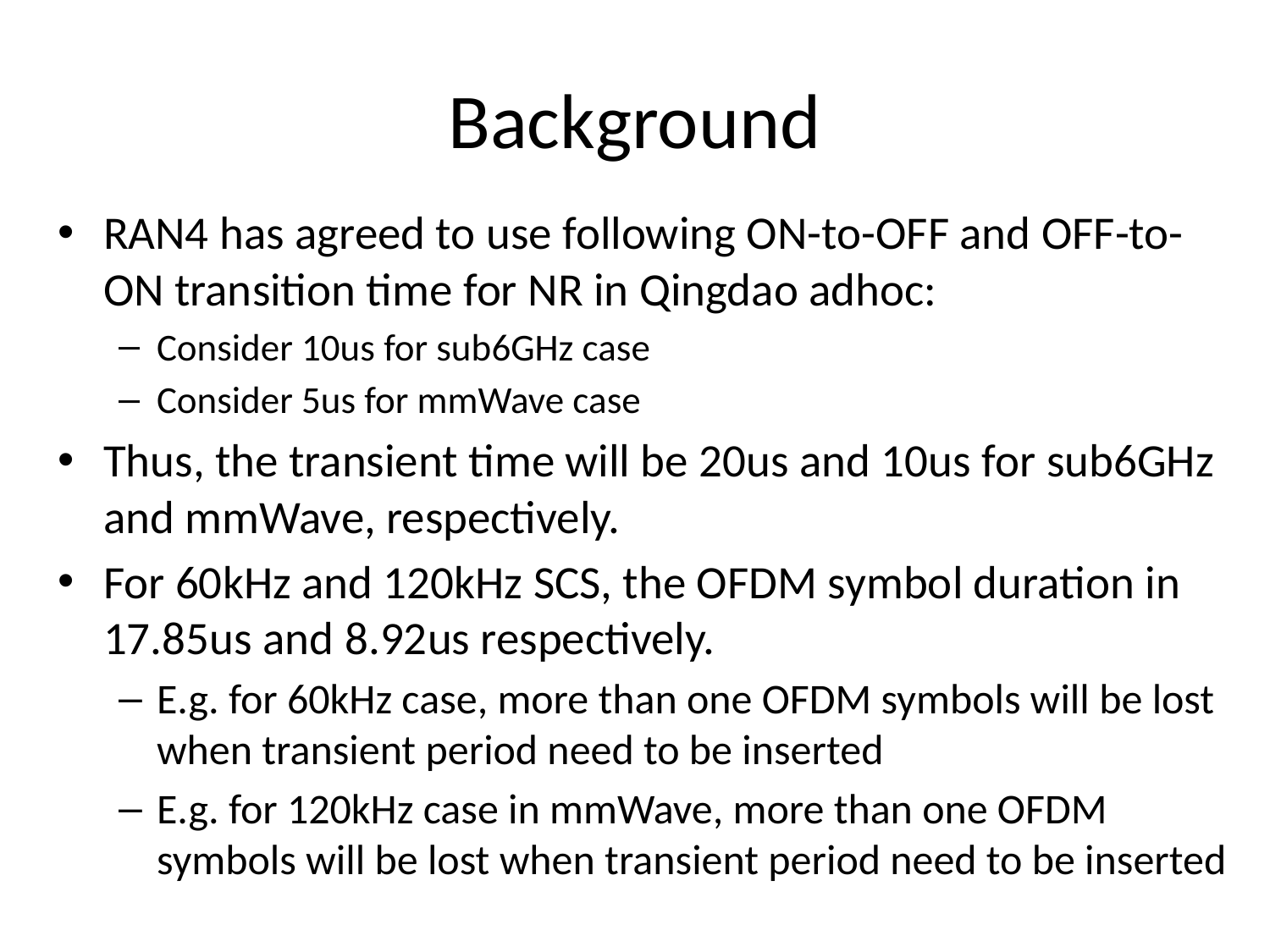

# Background
RAN4 has agreed to use following ON-to-OFF and OFF-to-ON transition time for NR in Qingdao adhoc:
Consider 10us for sub6GHz case
Consider 5us for mmWave case
Thus, the transient time will be 20us and 10us for sub6GHz and mmWave, respectively.
For 60kHz and 120kHz SCS, the OFDM symbol duration in 17.85us and 8.92us respectively.
E.g. for 60kHz case, more than one OFDM symbols will be lost when transient period need to be inserted
E.g. for 120kHz case in mmWave, more than one OFDM symbols will be lost when transient period need to be inserted